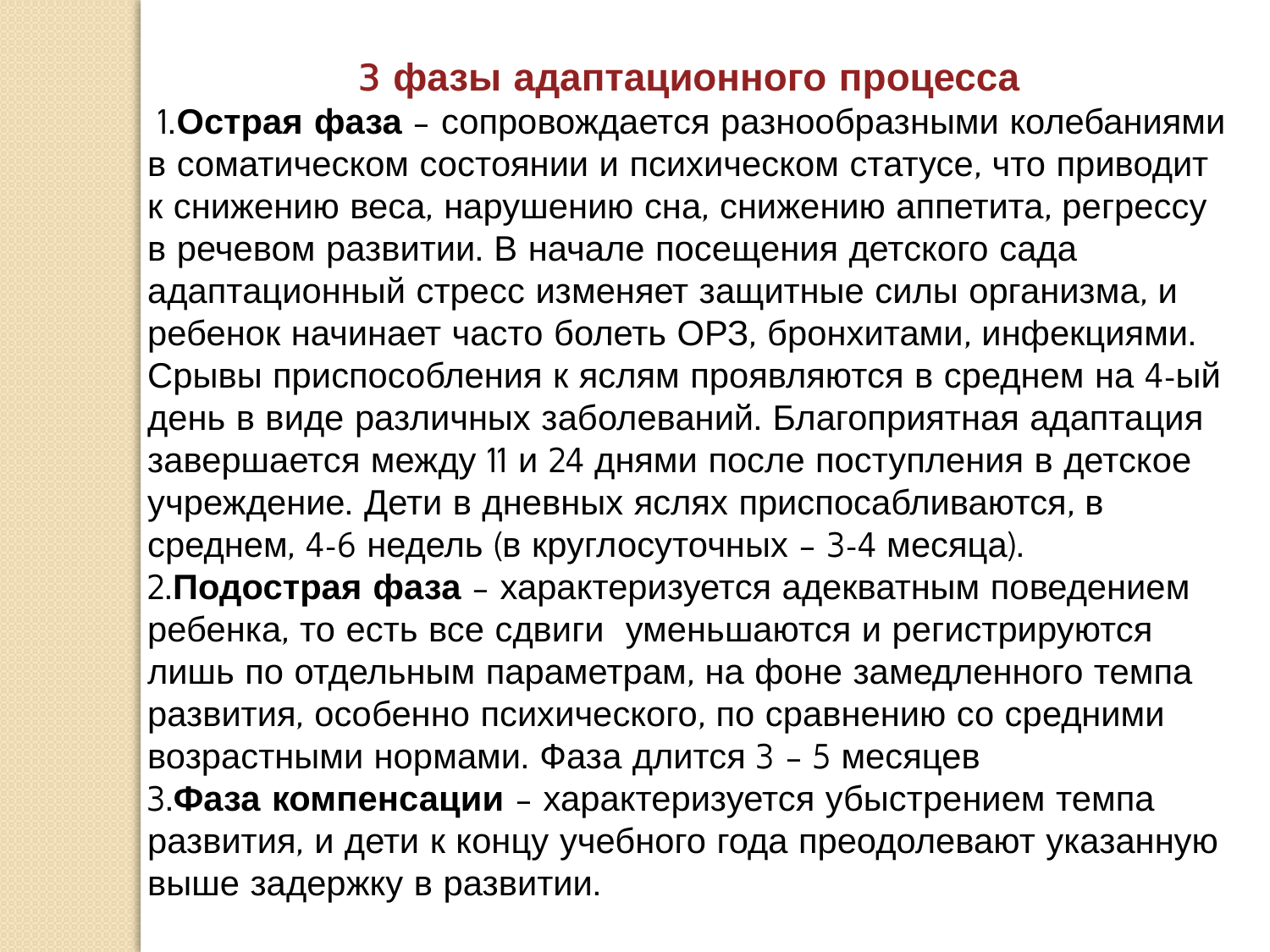

3 фазы адаптационного процесса
 1.Острая фаза – сопровождается разнообразными колебаниями в соматическом состоянии и психическом статусе, что приводит к снижению веса, нарушению сна, снижению аппетита, регрессу в речевом развитии. В начале посещения детского сада адаптационный стресс изменяет защитные силы организма, и ребенок начинает часто болеть ОРЗ, бронхитами, инфекциями. Срывы приспособления к яслям проявляются в среднем на 4-ый день в виде различных заболеваний. Благоприятная адаптация завершается между 11 и 24 днями после поступления в детское учреждение. Дети в дневных яслях приспосабливаются, в среднем, 4-6 недель (в круглосуточных – 3-4 месяца).
2.Подострая фаза – характеризуется адекватным поведением ребенка, то есть все сдвиги  уменьшаются и регистрируются лишь по отдельным параметрам, на фоне замедленного темпа развития, особенно психического, по сравнению со средними возрастными нормами. Фаза длится 3 – 5 месяцев
3.Фаза компенсации – характеризуется убыстрением темпа развития, и дети к концу учебного года преодолевают указанную выше задержку в развитии.